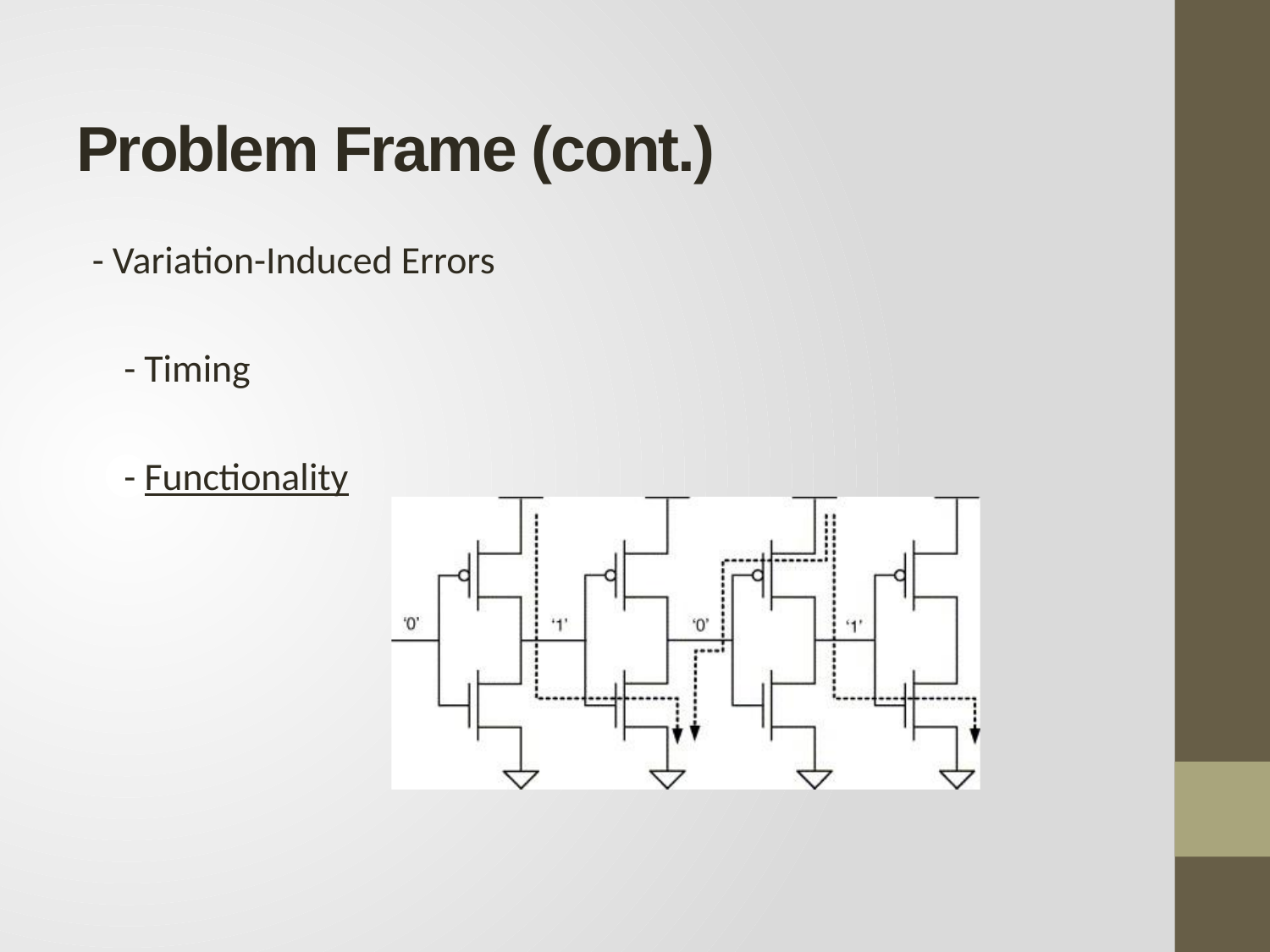

# Problem Frame (cont.)
- Variation-Induced Errors

	- Timing

	- Functionality